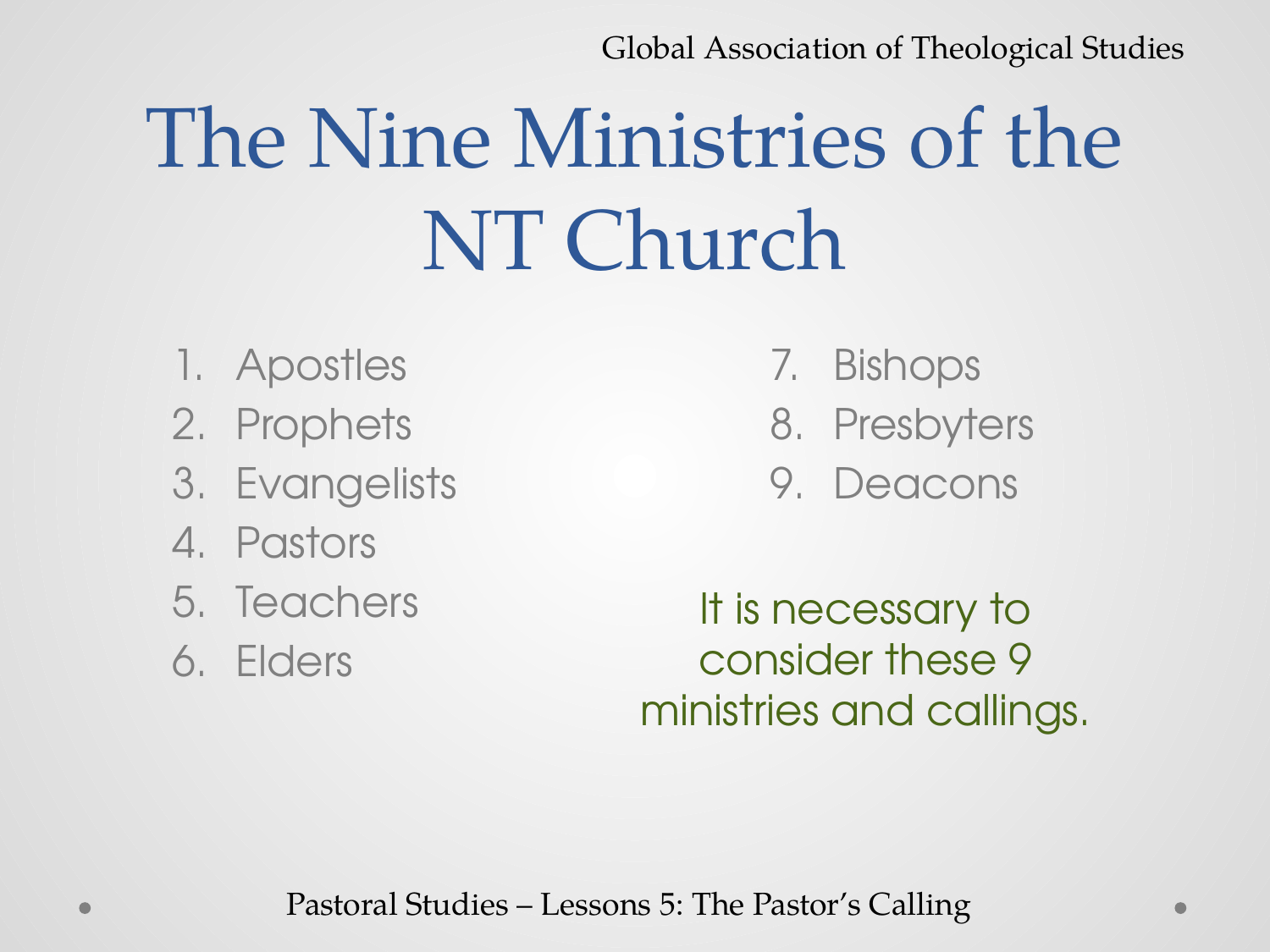

Global Association of Theological Studies
# The Nine Ministries of the NT Church
Apostles
Prophets
Evangelists
Pastors
Teachers
Elders
Bishops
Presbyters
Deacons
It is necessary to consider these 9 ministries and callings.
Pastoral Studies – Lessons 5: The Pastor’s Calling